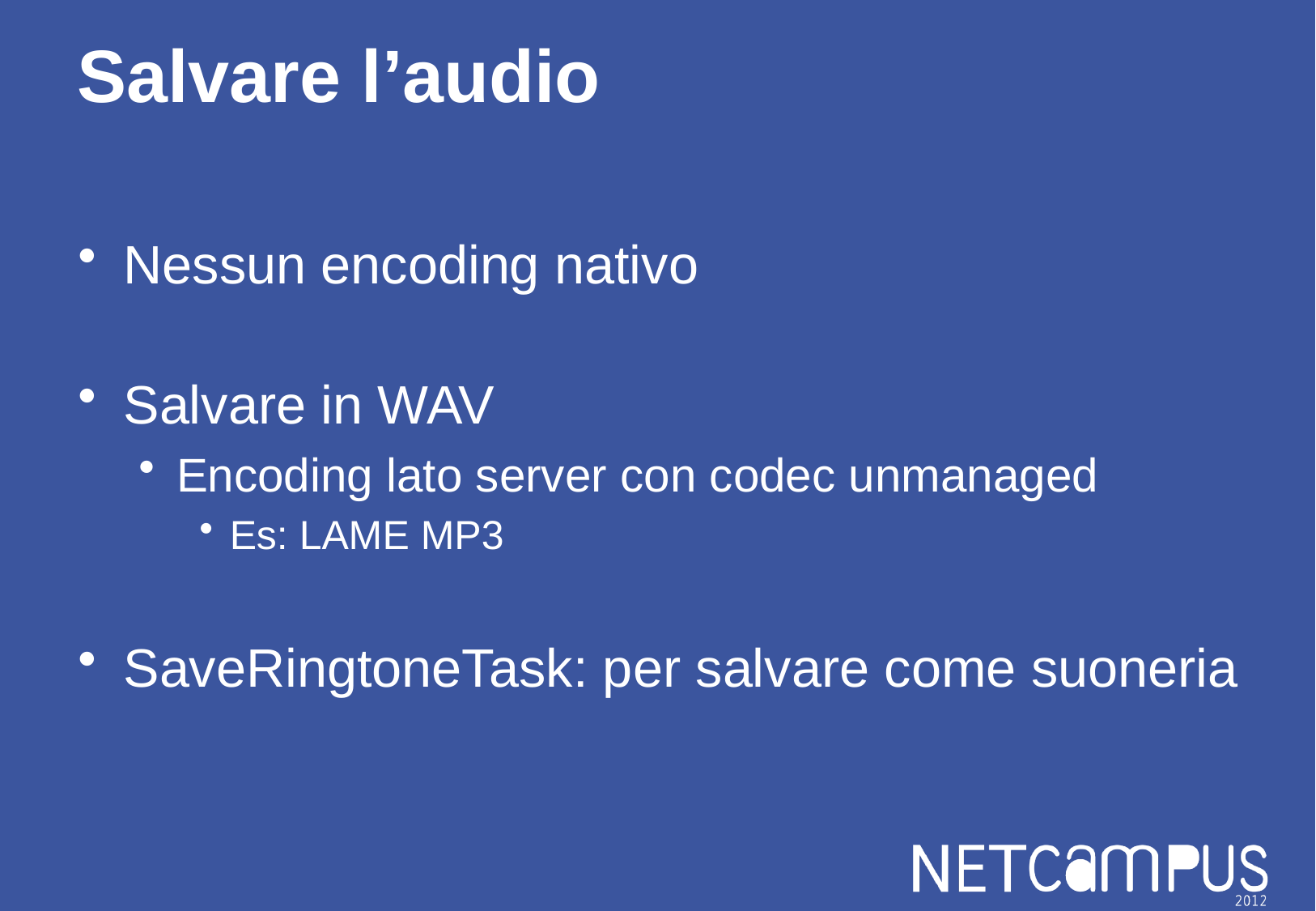

# Salvare l’audio
Nessun encoding nativo
Salvare in WAV
Encoding lato server con codec unmanaged
Es: LAME MP3
SaveRingtoneTask: per salvare come suoneria